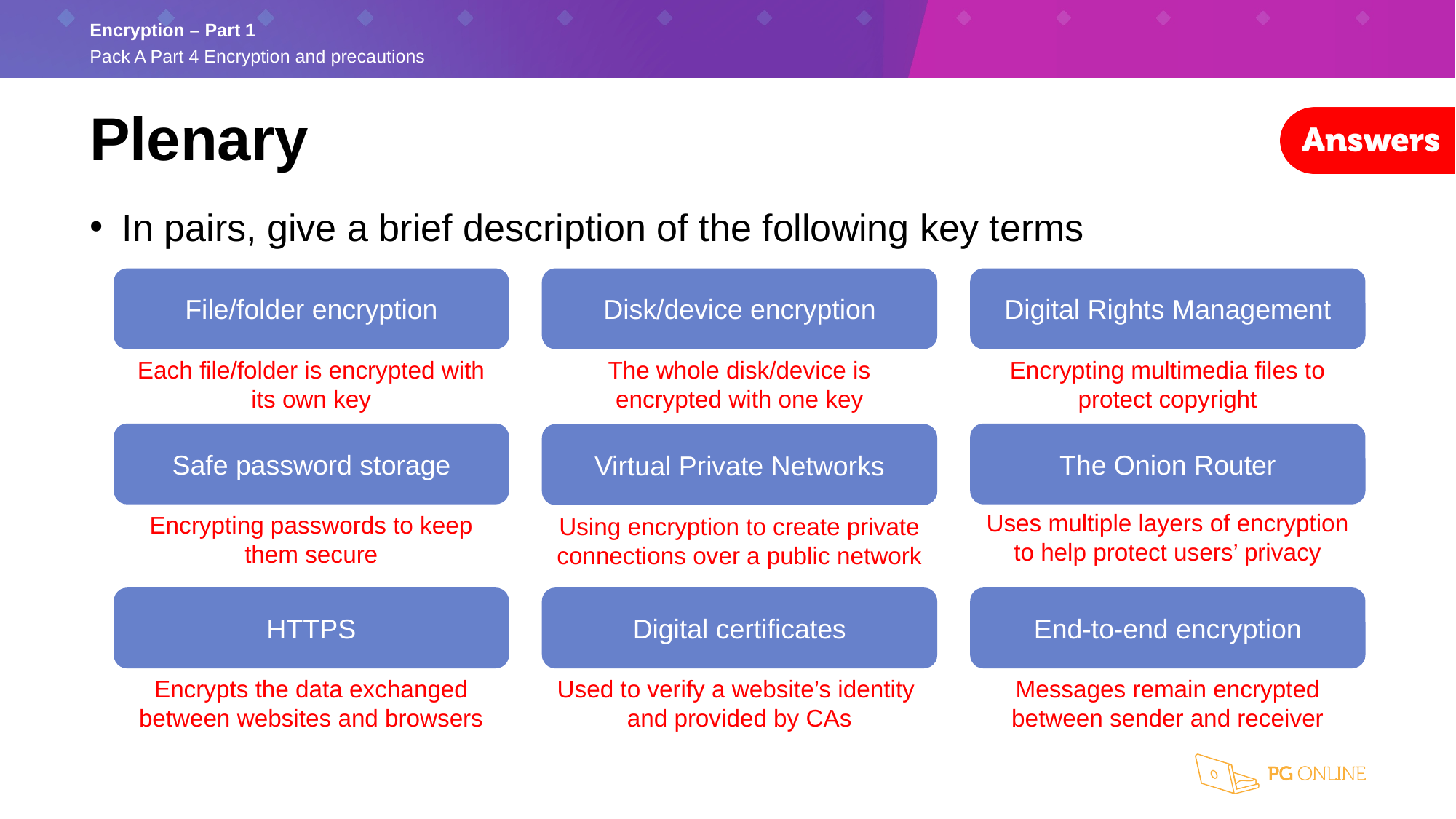

Plenary
In pairs, give a brief description of the following key terms
File/folder encryption
Disk/device encryption
Digital Rights Management
Each file/folder is encrypted with its own key
The whole disk/device is encrypted with one key
Encrypting multimedia files to protect copyright
Safe password storage
The Onion Router
Virtual Private Networks
Uses multiple layers of encryption to help protect users’ privacy
Encrypting passwords to keep them secure
Using encryption to create private connections over a public network
HTTPS
Digital certificates
End-to-end encryption
Used to verify a website’s identity  and provided by CAs
Messages remain encrypted between sender and receiver
Encrypts the data exchanged between websites and browsers